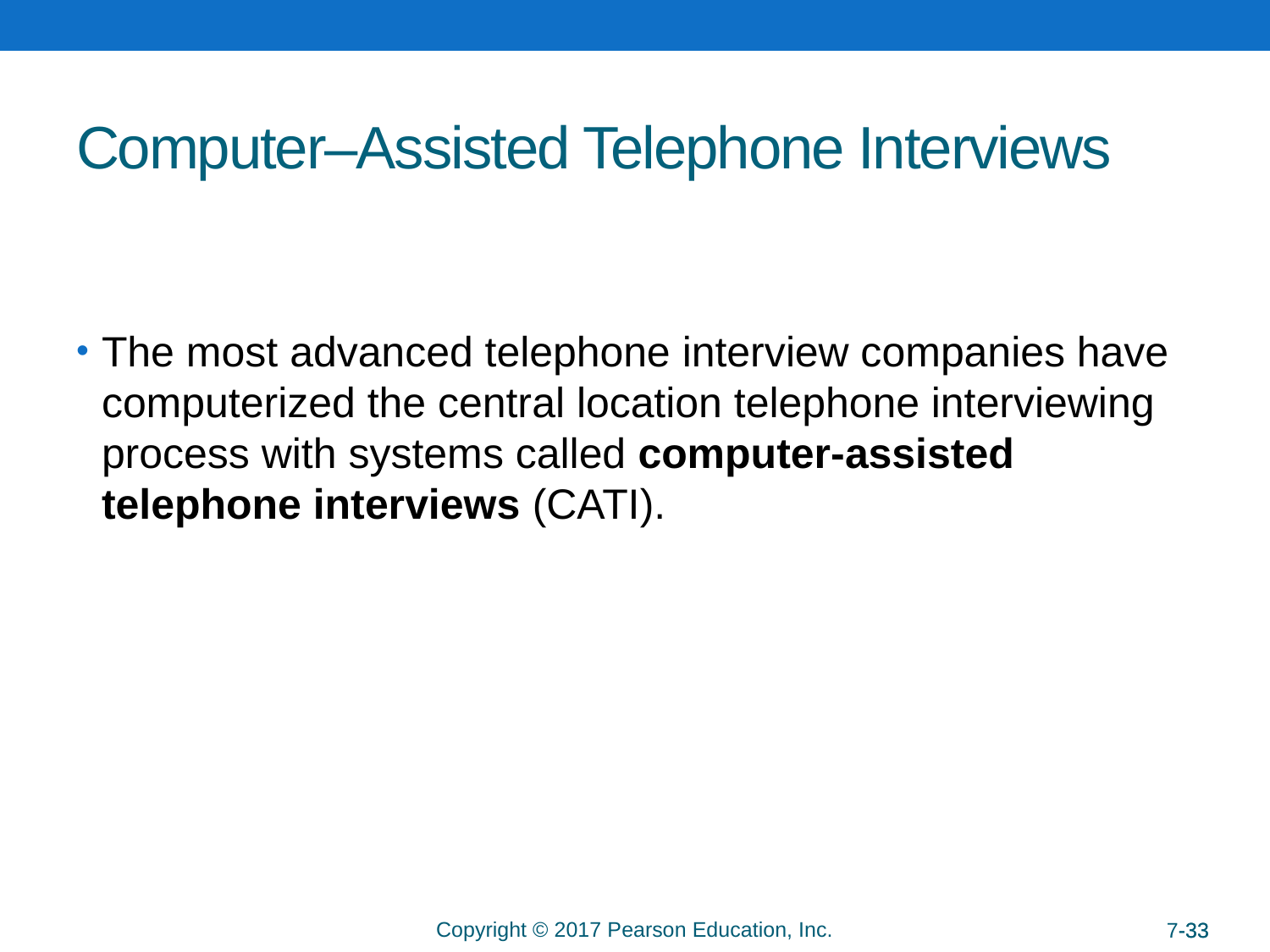

# Computer–Assisted Telephone Interviews
The most advanced telephone interview companies have computerized the central location telephone interviewing process with systems called computer-assisted telephone interviews (CATI).